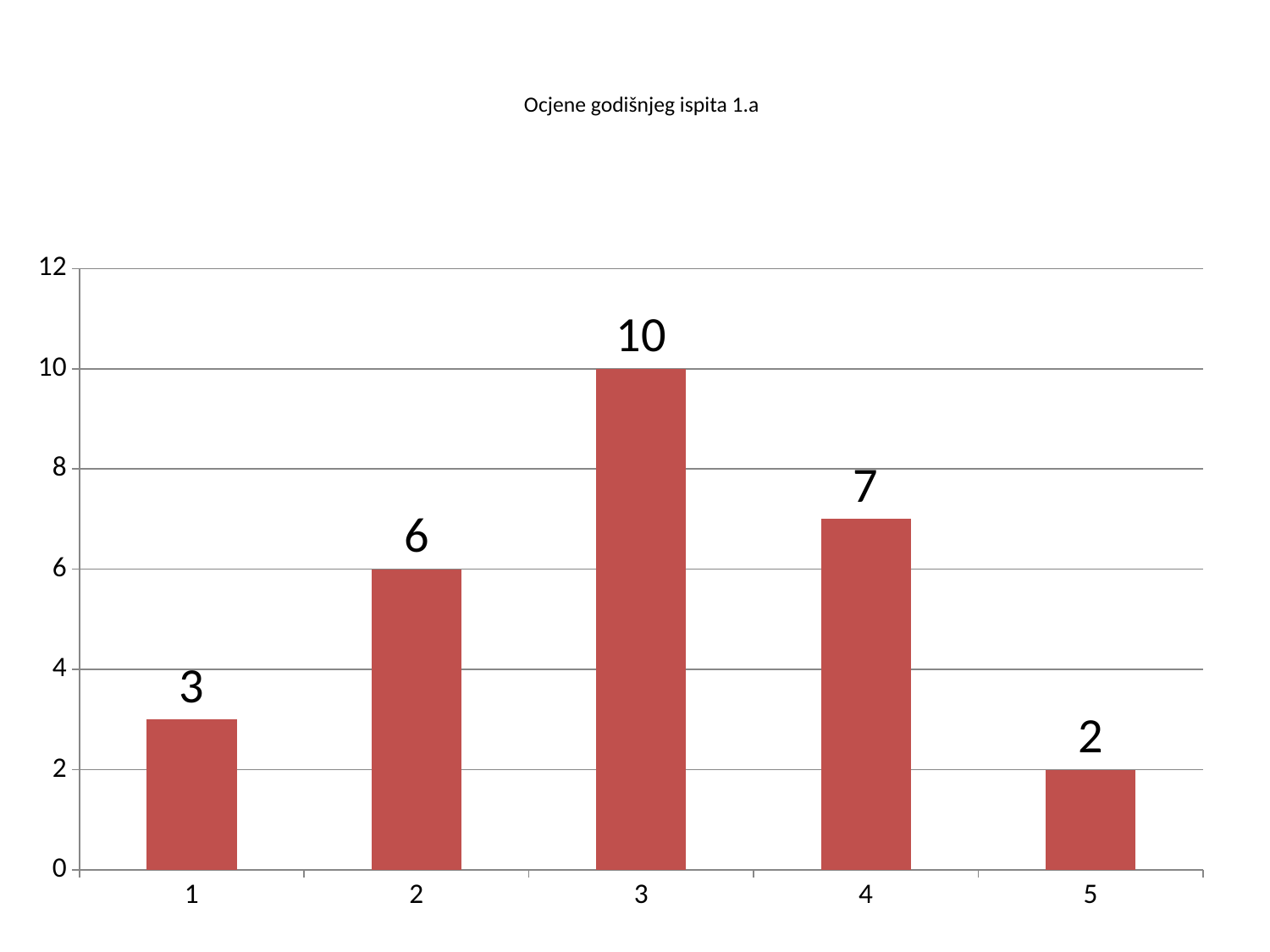

# Ocjene godišnjeg ispita 1.a

### Chart

| Category | broj ocjena |
|---|---|